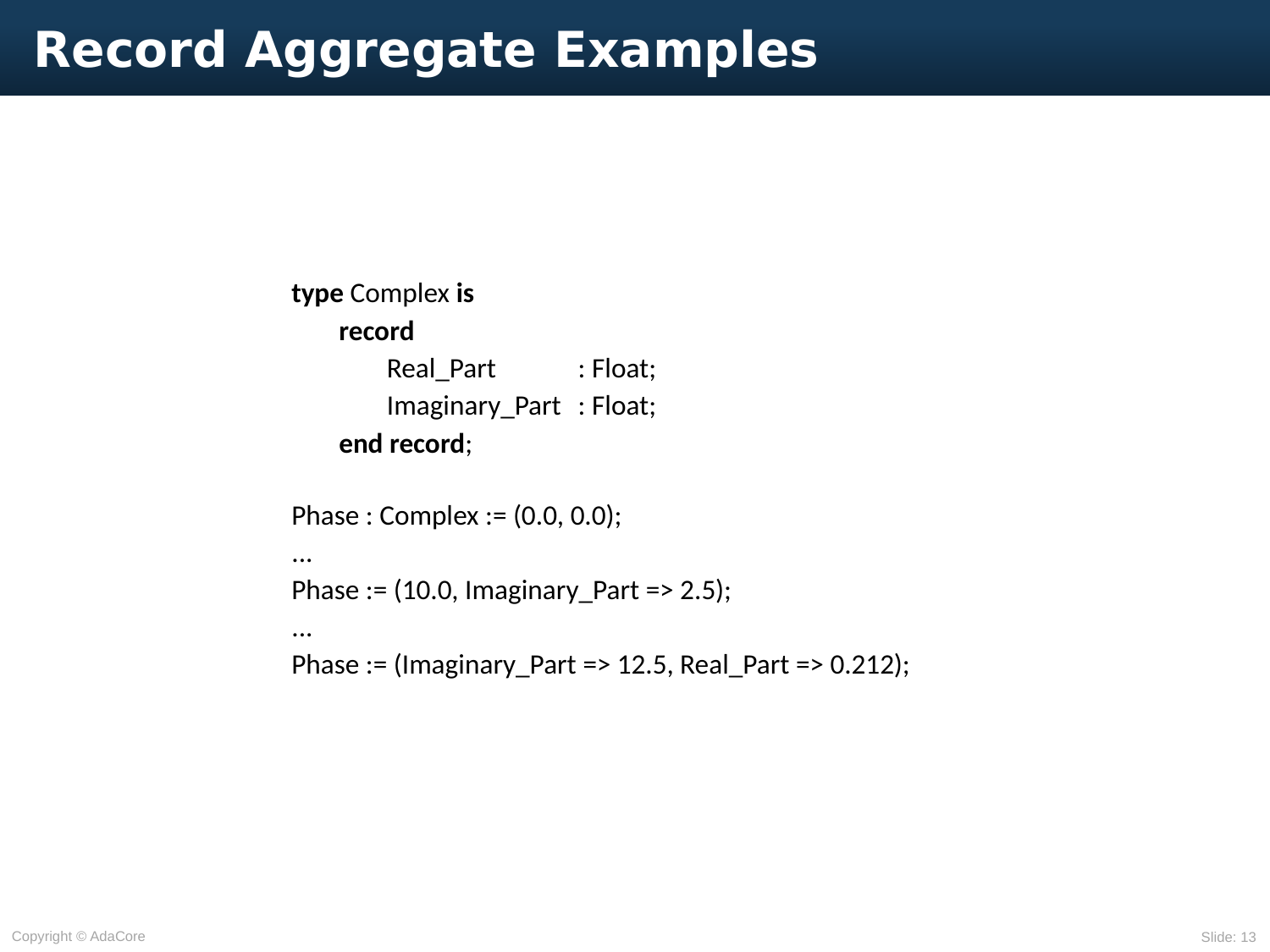

# Record Aggregate Examples
type Complex is
	record
		Real_Part	: Float;
		Imaginary_Part	: Float;
	end record;

Phase : Complex := (0.0, 0.0);
...
Phase := (10.0, Imaginary_Part => 2.5);
...
Phase := (Imaginary_Part => 12.5, Real_Part => 0.212);